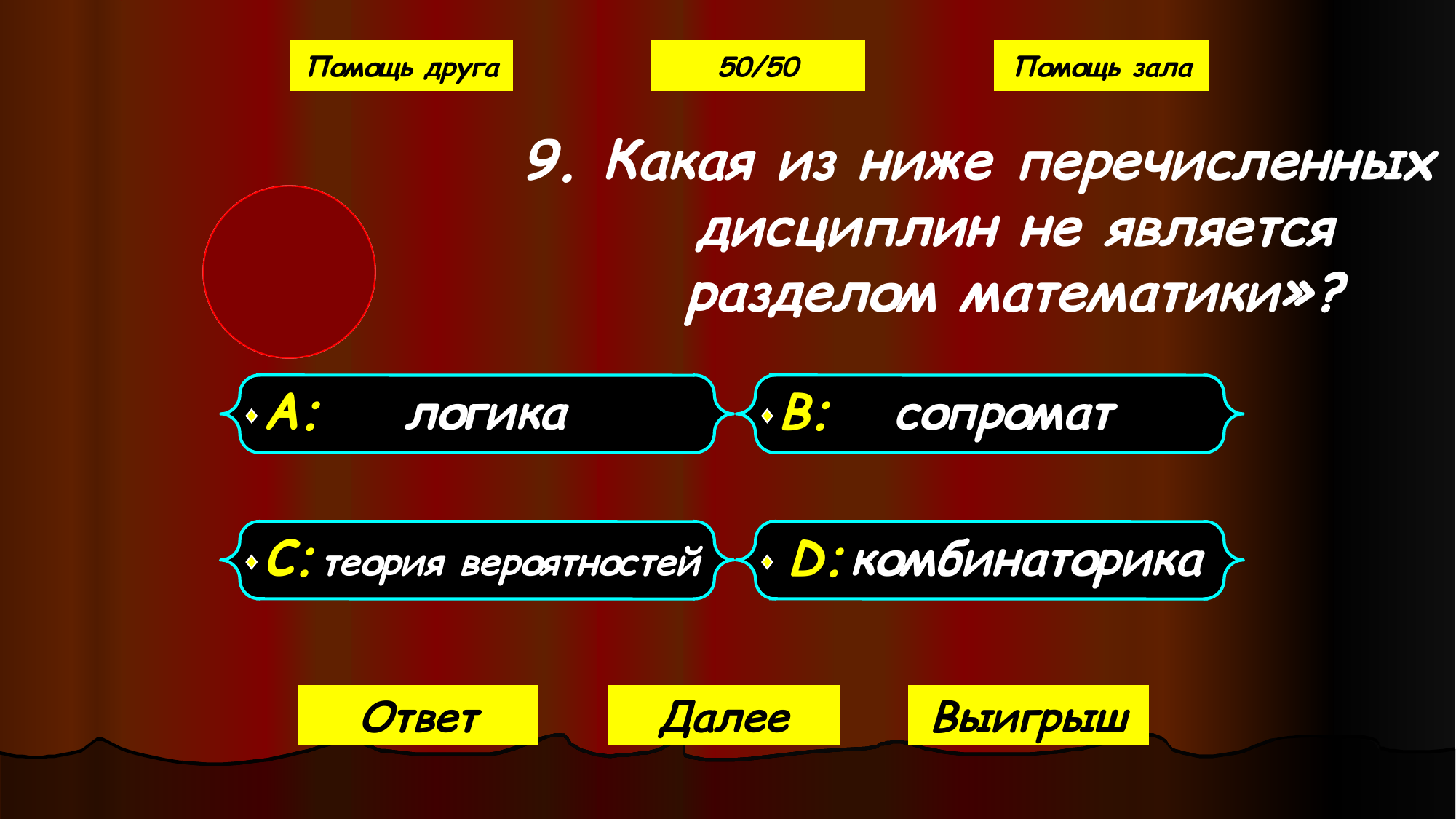

Помощь друга
50/50
Помощь зала
 9. Какая из ниже перечисленных дисциплин не является разделом математики»?

А:    логика
В:   сопромат

С: теория вероятностей

D: комбинаторика

Ответ
Далее
Выигрыш